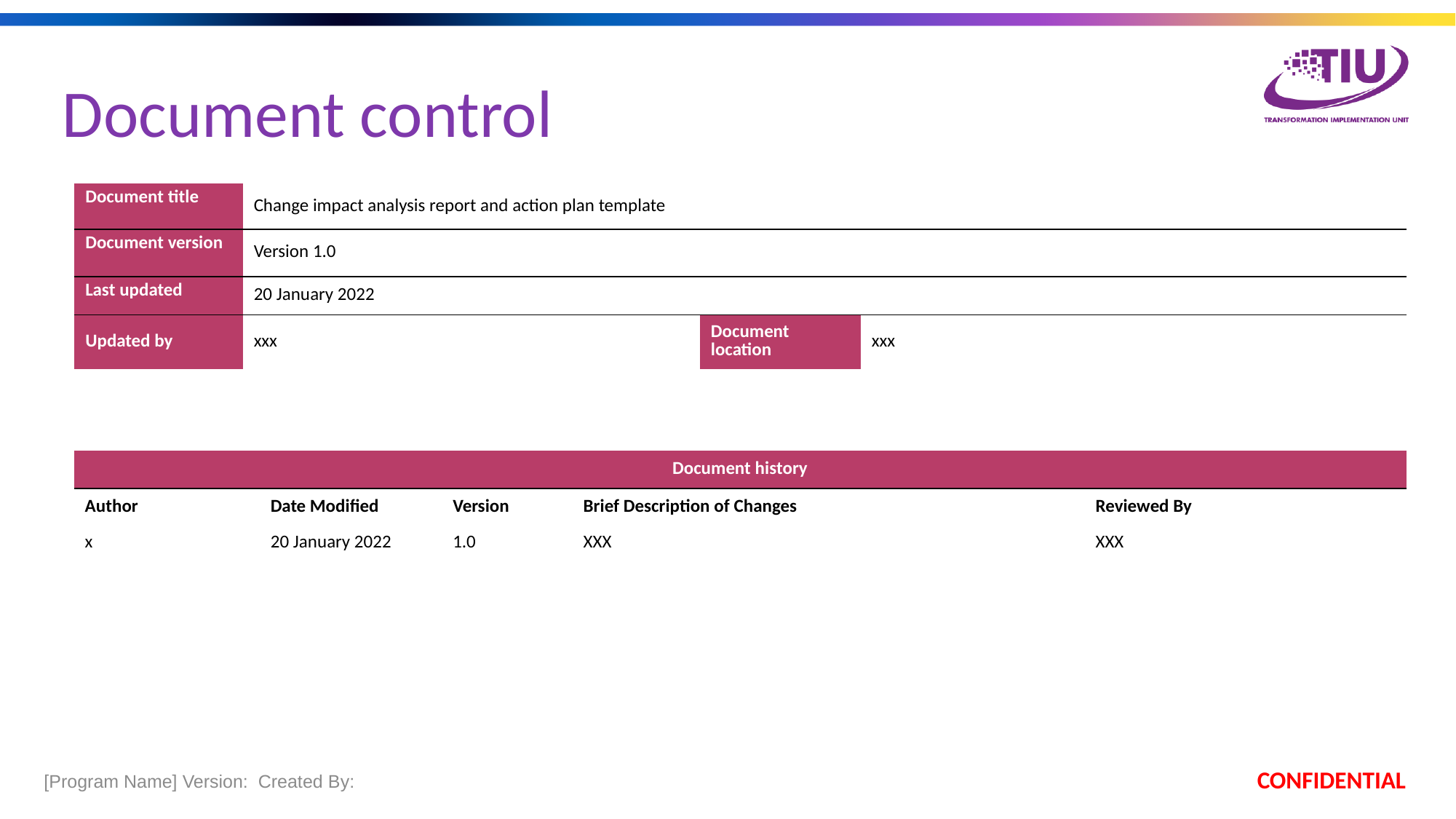

Document control
| Document title | Change impact analysis report and action plan template |  |  |
| --- | --- | --- | --- |
| Document version | Version 1.0 |  |  |
| Last updated | 20 January 2022 |  |  |
| Updated by | xxx | Document location | xxx |
| Document history |  |  |  |  |
| --- | --- | --- | --- | --- |
| Author | Date Modified | Version | Brief Description of Changes | Reviewed By |
| x | 20 January 2022 | 1.0 | XXX | XXX |
|  |  |  |  |  |
|  |  |  |  |  |
|  |  |  |  |  |
|  |  |  |  |  |
 [Program Name] Version:  Created By:
CONFIDENTIAL